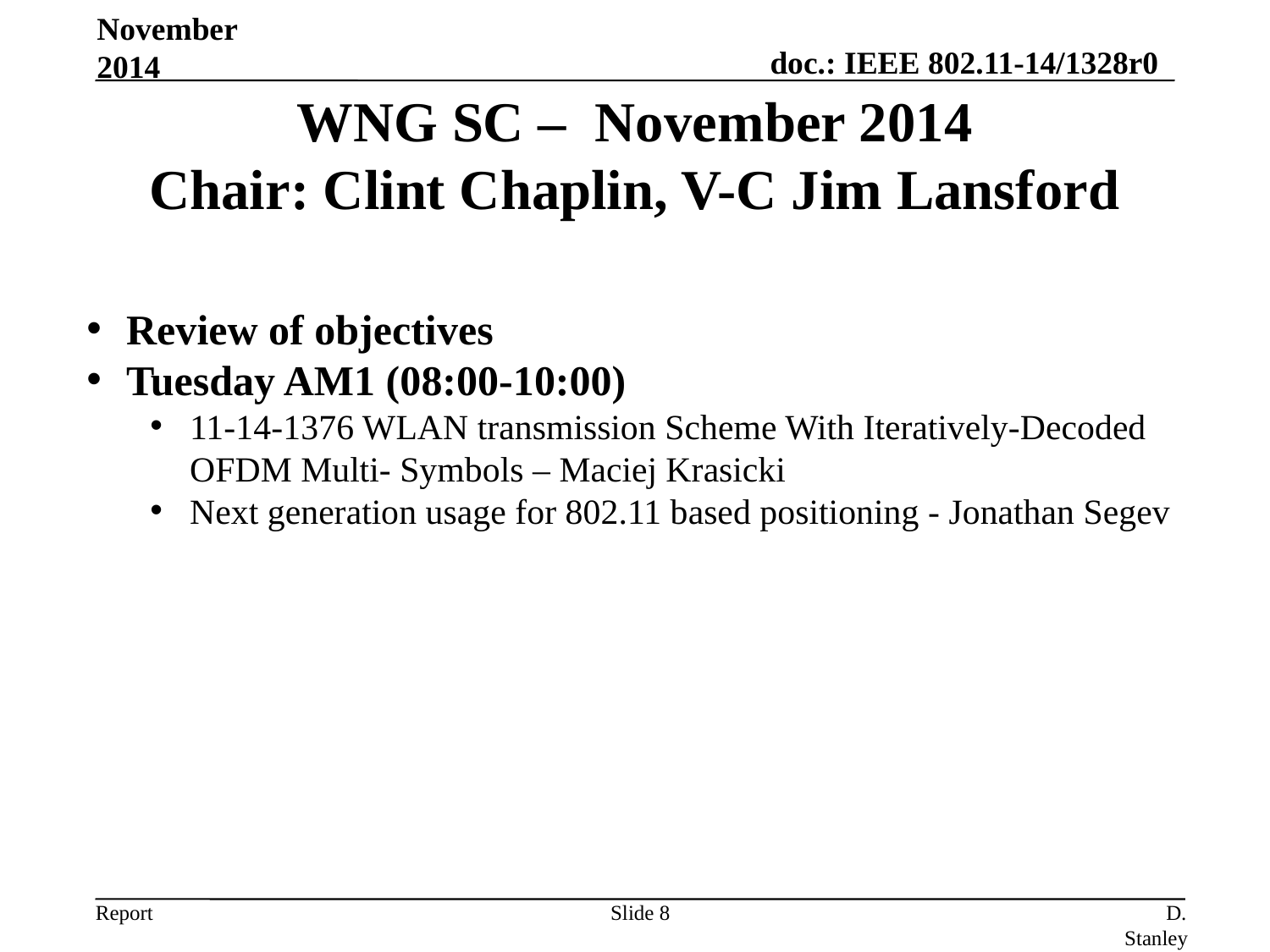

November 2014

WNG SC –  November 2014
Chair: Clint Chaplin, V-C Jim Lansford
Review of objectives
Tuesday AM1 (08:00-10:00)
11-14-1376 WLAN transmission Scheme With Iteratively-Decoded OFDM Multi- Symbols – Maciej Krasicki
Next generation usage for 802.11 based positioning - Jonathan Segev

Slide 8
D. Stanley, Aruba Networks